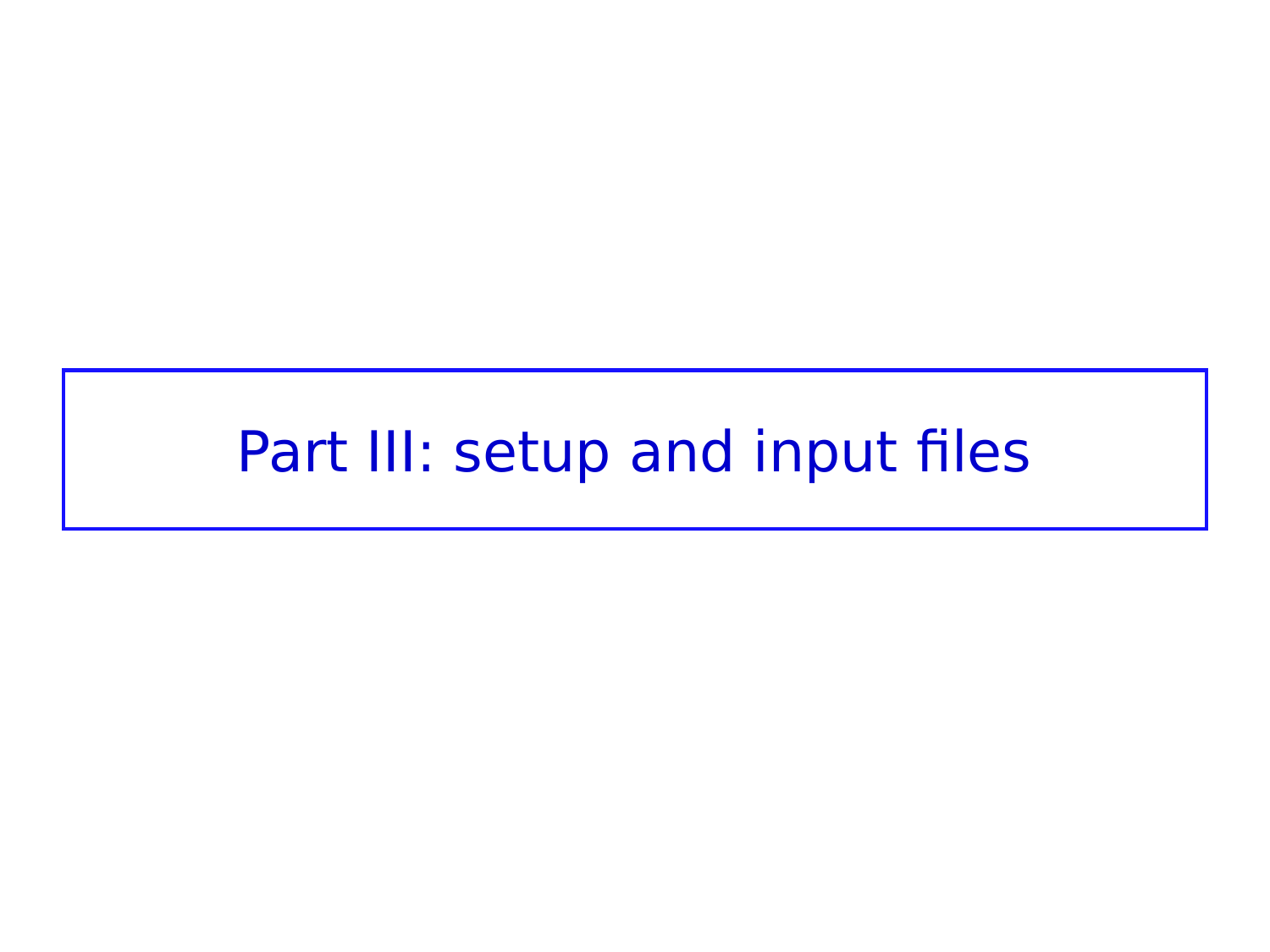

# Part III: setup and input files